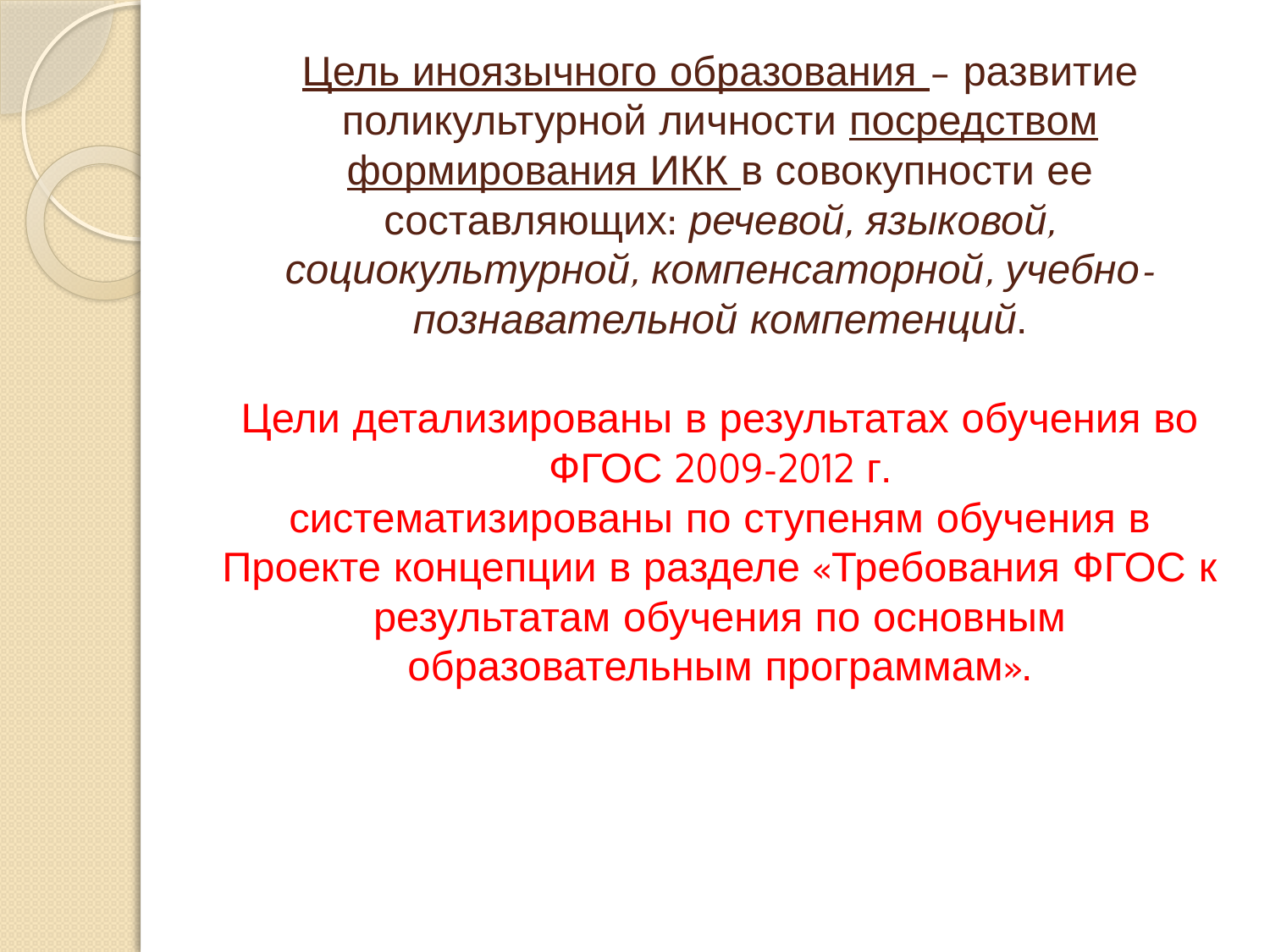

# Цель иноязычного образования – развитие поликультурной личности посредством формирования ИКК в совокупности ее составляющих: речевой, языковой, социокультурной, компенсаторной, учебно-познавательной компетенций. Цели детализированы в результатах обучения во ФГОС 2009-2012 г. систематизированы по ступеням обучения в Проекте концепции в разделе «Требования ФГОС к результатам обучения по основным образовательным программам».